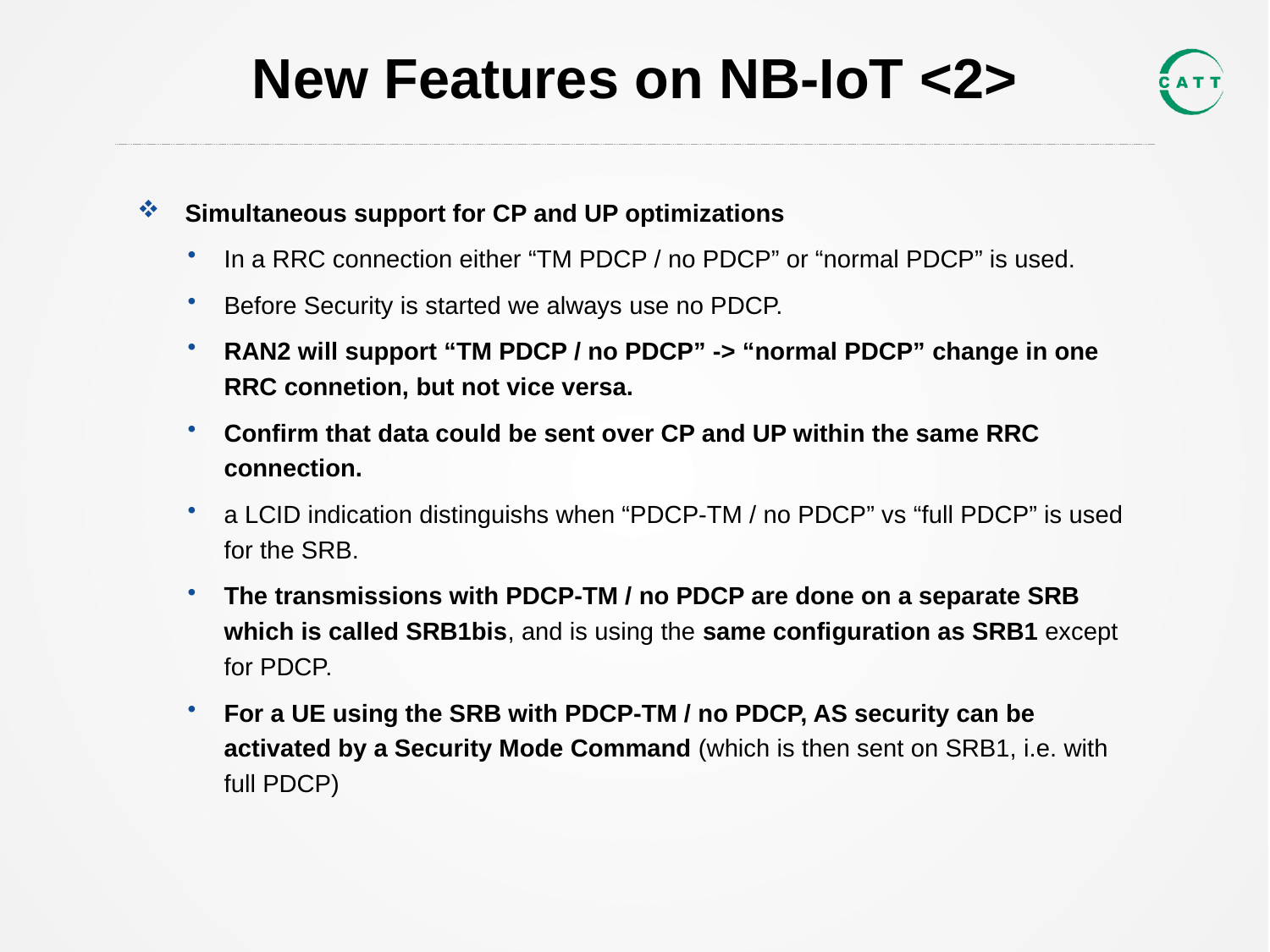

# New Features on NB-IoT <2>
Simultaneous support for CP and UP optimizations
In a RRC connection either “TM PDCP / no PDCP” or “normal PDCP” is used.
Before Security is started we always use no PDCP.
RAN2 will support “TM PDCP / no PDCP” -> “normal PDCP” change in one RRC connetion, but not vice versa.
Confirm that data could be sent over CP and UP within the same RRC connection.
a LCID indication distinguishs when “PDCP-TM / no PDCP” vs “full PDCP” is used for the SRB.
The transmissions with PDCP-TM / no PDCP are done on a separate SRB which is called SRB1bis, and is using the same configuration as SRB1 except for PDCP.
For a UE using the SRB with PDCP-TM / no PDCP, AS security can be activated by a Security Mode Command (which is then sent on SRB1, i.e. with full PDCP)